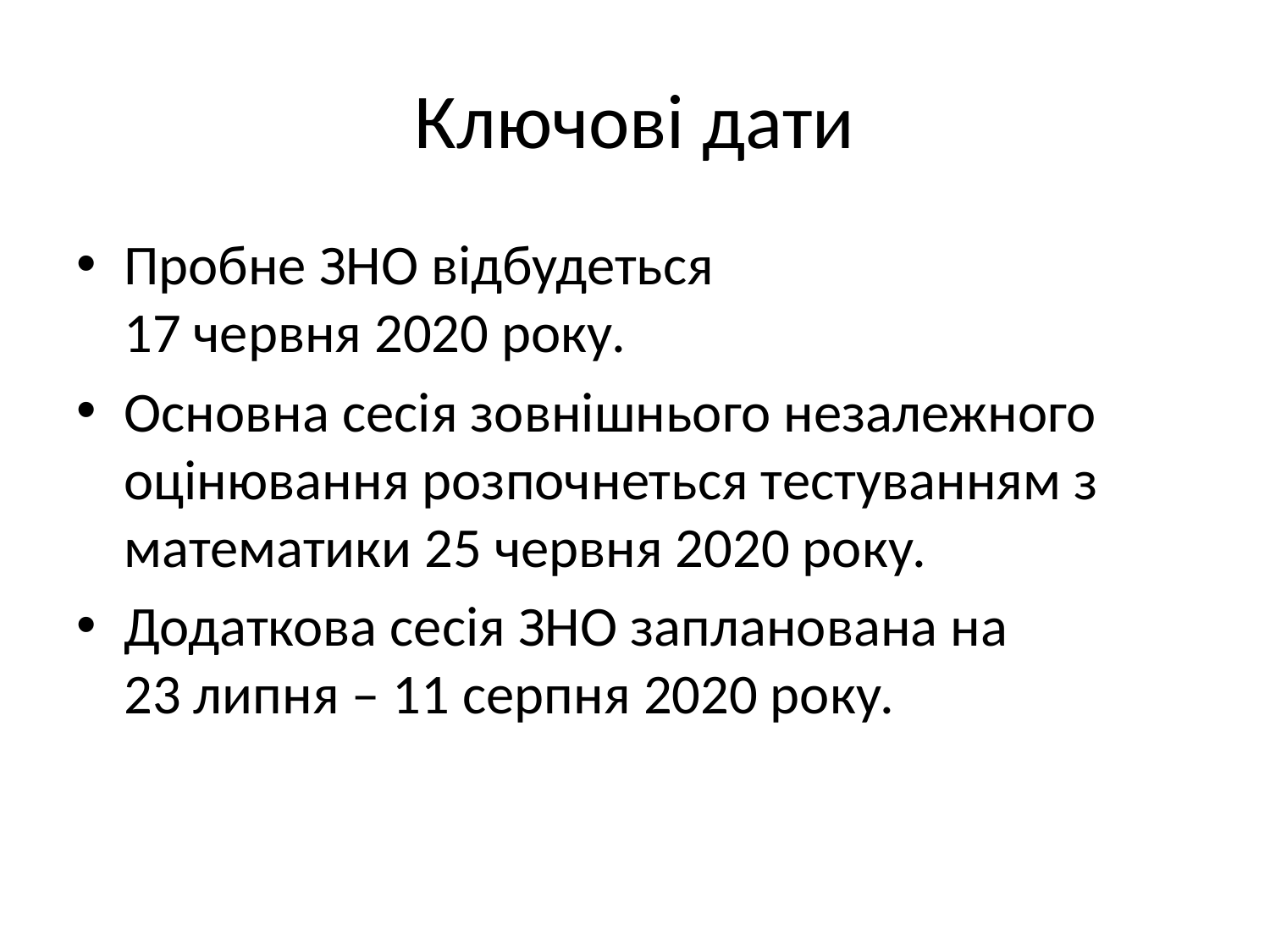

# Ключові дати
Пробне ЗНО відбудеться 
17 червня 2020 року.
Основна сесія зовнішнього незалежного оцінювання розпочнеться тестуванням з математики 25 червня 2020 року.
Додаткова сесія ЗНО запланована на
23 липня – 11 серпня 2020 року.